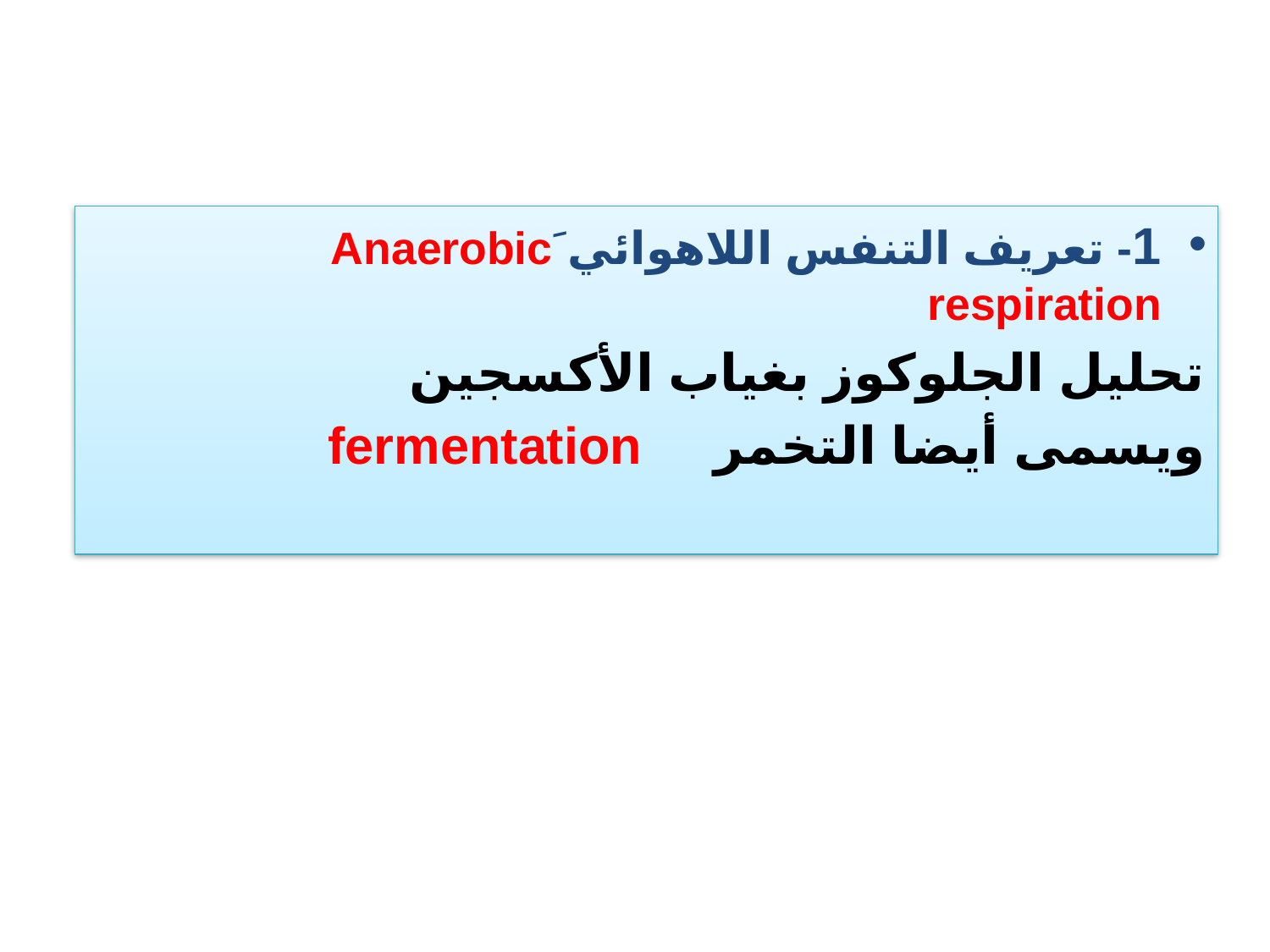

1- تعريف التنفس اللاهوائي َAnaerobic respiration
تحليل الجلوكوز بغياب الأكسجين
ويسمى أيضا التخمر     fermentation